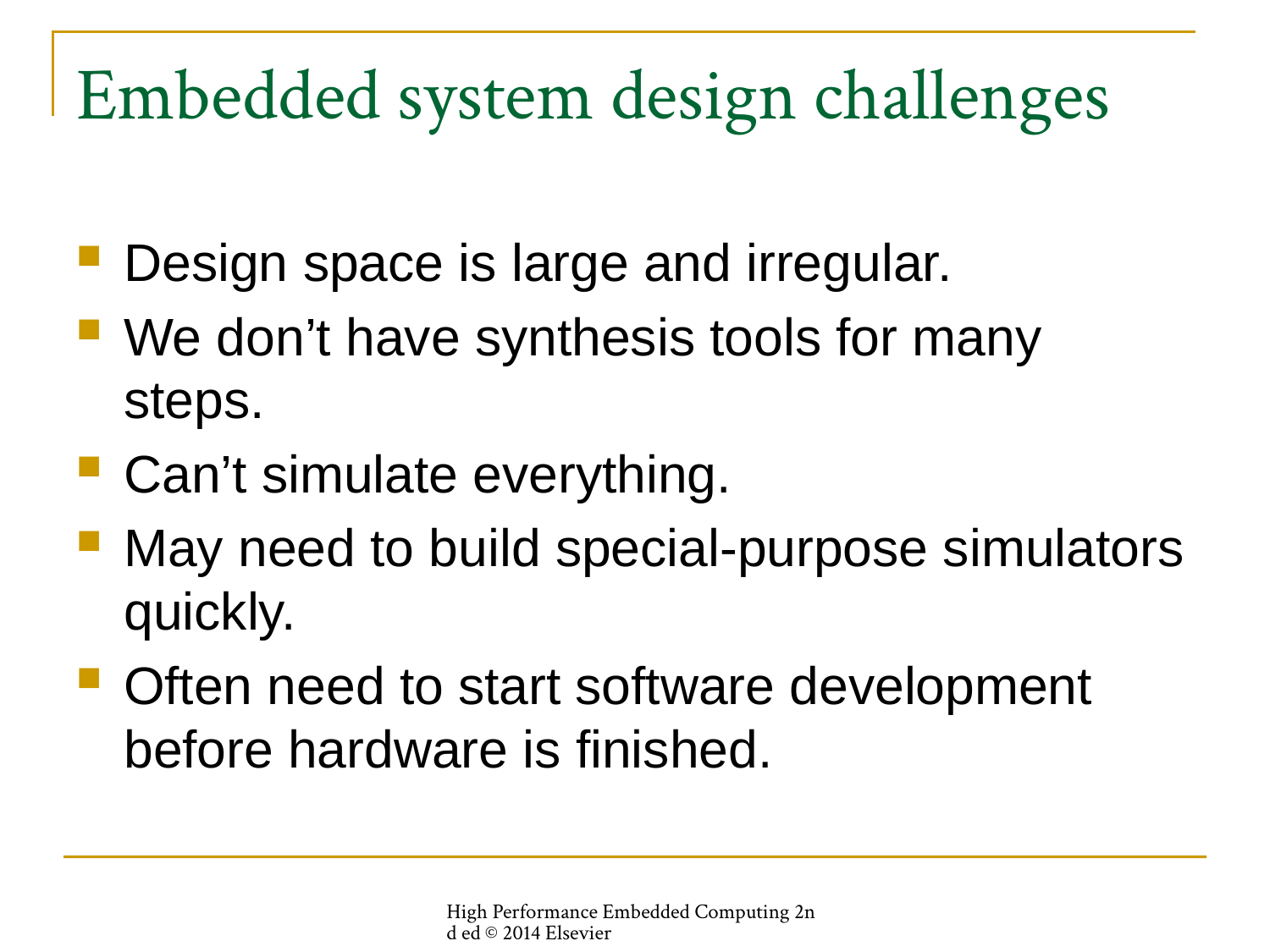

# Embedded system design challenges
Design space is large and irregular.
We don’t have synthesis tools for many steps.
Can’t simulate everything.
May need to build special-purpose simulators quickly.
Often need to start software development before hardware is finished.
High Performance Embedded Computing 2nd ed © 2014 Elsevier